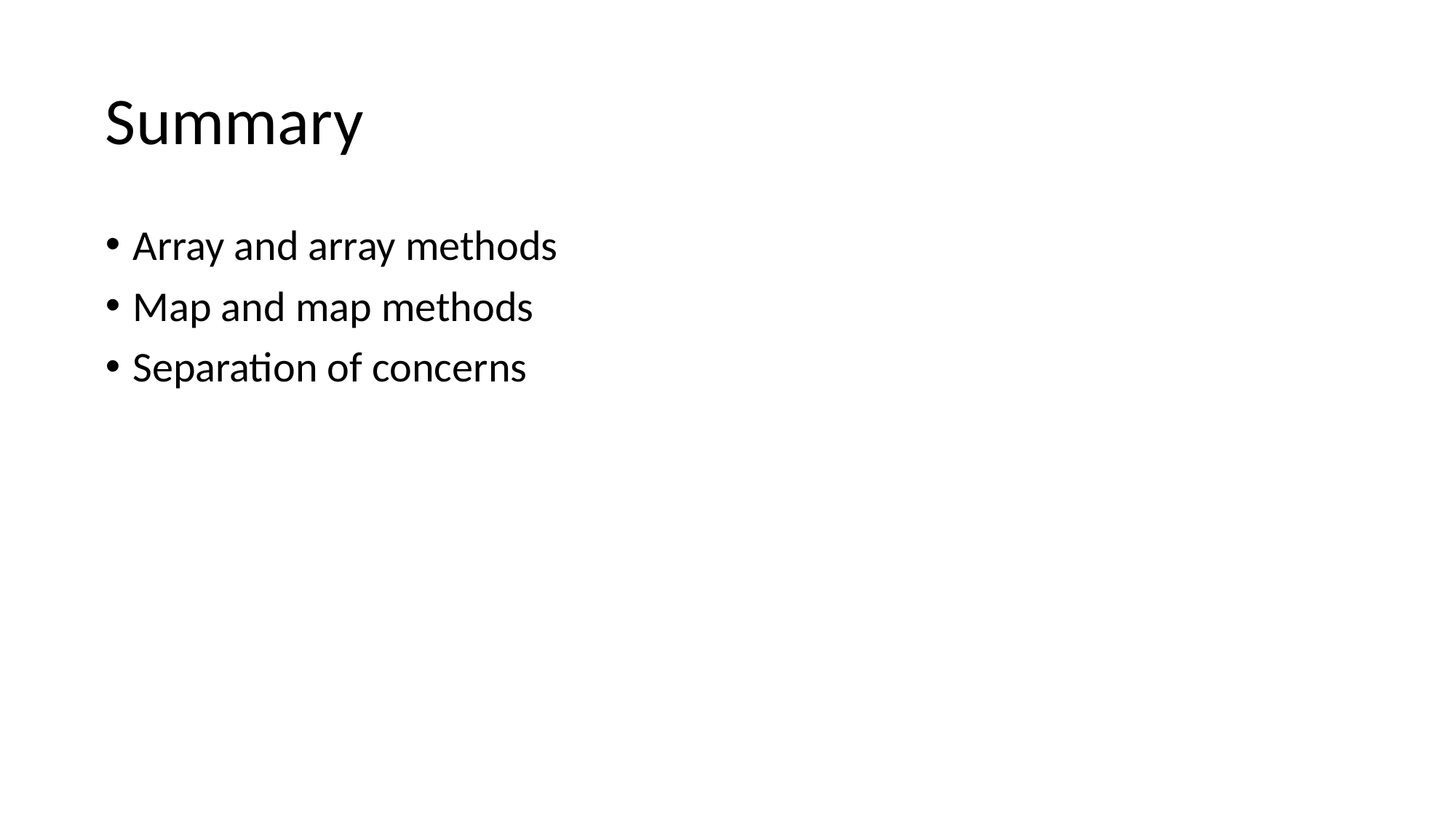

# Summary
Array and array methods
Map and map methods
Separation of concerns